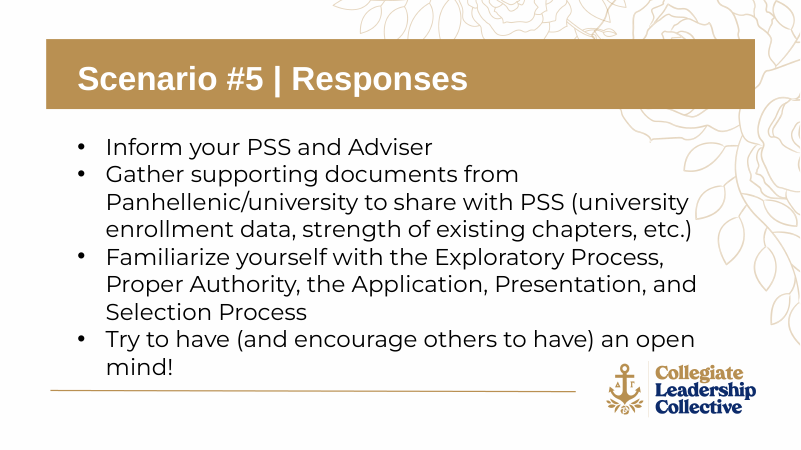

Scenario #5 | Responses
Inform your PSS and Adviser
Gather supporting documents from Panhellenic/university to share with PSS (university enrollment data, strength of existing chapters, etc.)
Familiarize yourself with the Exploratory Process, Proper Authority, the Application, Presentation, and Selection Process
Try to have (and encourage others to have) an open mind!